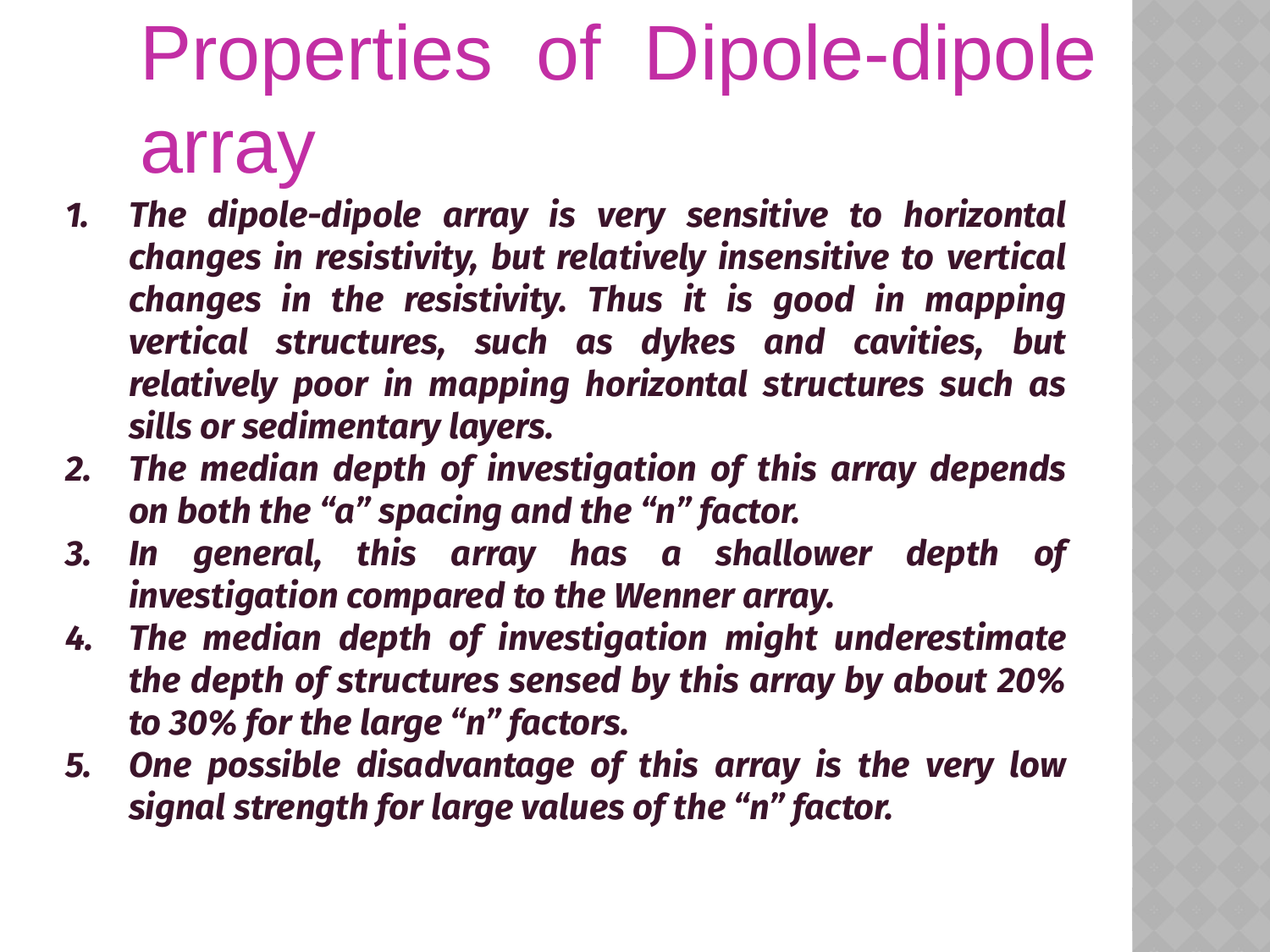

Properties of Dipole-dipole array
The dipole-dipole array is very sensitive to horizontal changes in resistivity, but relatively insensitive to vertical changes in the resistivity. Thus it is good in mapping vertical structures, such as dykes and cavities, but relatively poor in mapping horizontal structures such as sills or sedimentary layers.
The median depth of investigation of this array depends on both the “a” spacing and the “n” factor.
In general, this array has a shallower depth of investigation compared to the Wenner array.
The median depth of investigation might underestimate the depth of structures sensed by this array by about 20% to 30% for the large “n” factors.
One possible disadvantage of this array is the very low signal strength for large values of the “n” factor.